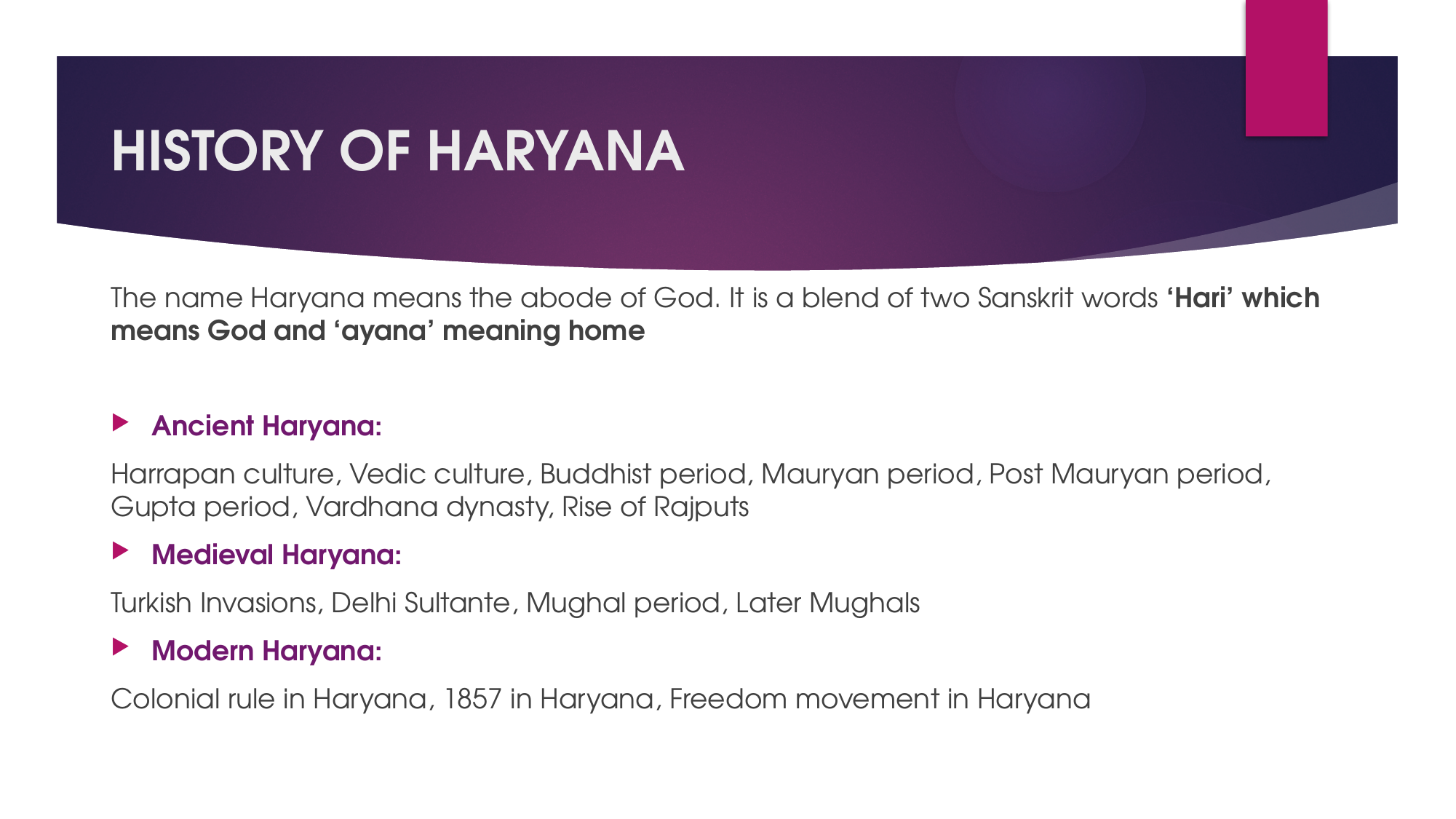

# HISTORY OF HARYANA
The name Haryana means the abode of God. It is a blend of two Sanskrit words ‘Hari’ which means God and ‘ayana’ meaning home

Ancient Haryana:
Harrapan culture, Vedic culture, Buddhist period, Mauryan period, Post Mauryan period,         Gupta period, Vardhana dynasty, Rise of Rajputs
Medieval Haryana:
Turkish Invasions, Delhi Sultante, Mughal period, Later Mughals
Modern Haryana:
Colonial rule in Haryana, 1857 in Haryana, Freedom movement in Haryana